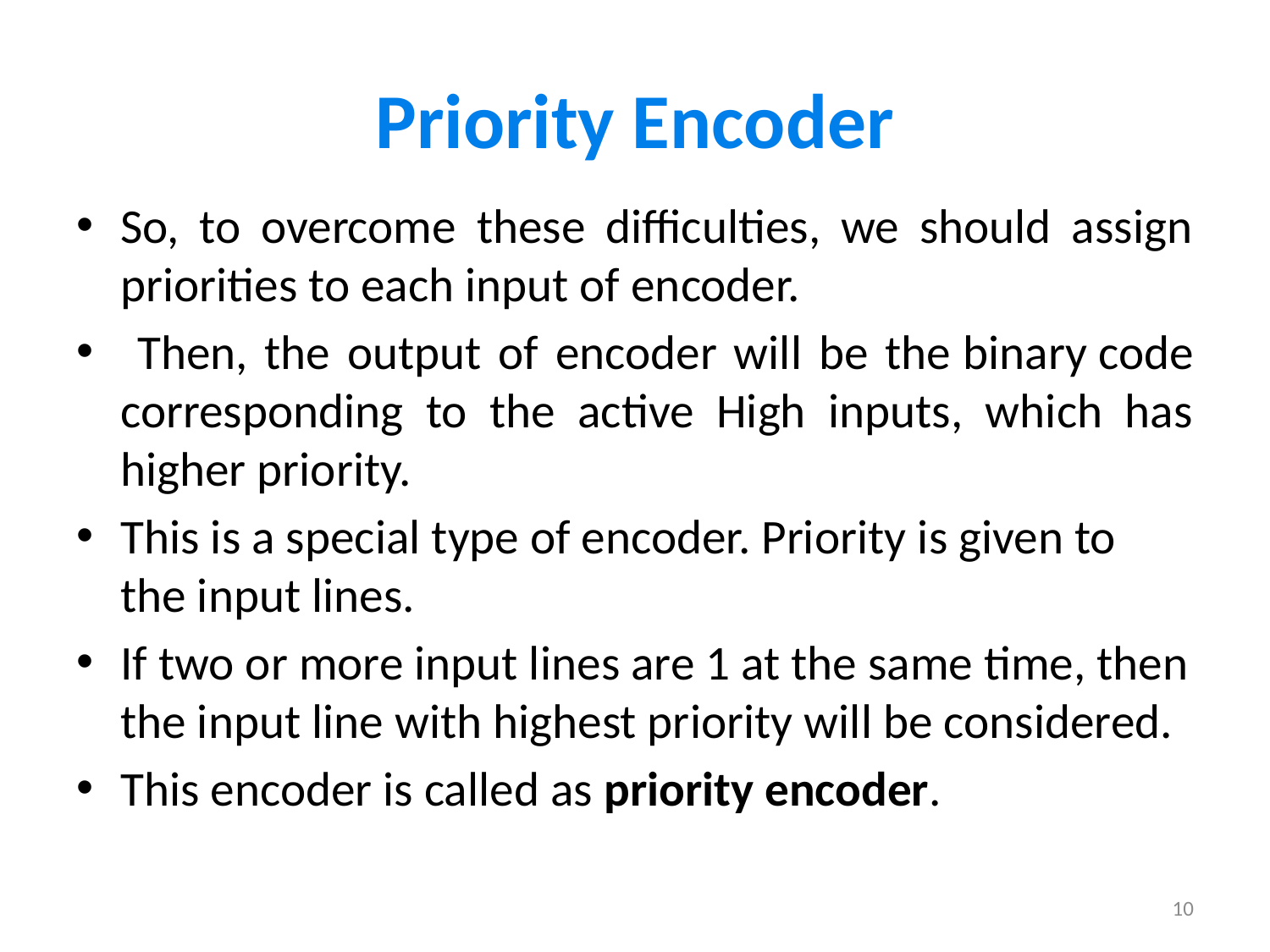

# Priority Encoder
So, to overcome these difficulties, we should assign priorities to each input of encoder.
 Then, the output of encoder will be the binary code corresponding to the active High inputs, which has higher priority.
This is a special type of encoder. Priority is given to the input lines.
If two or more input lines are 1 at the same time, then the input line with highest priority will be considered.
This encoder is called as priority encoder.

10